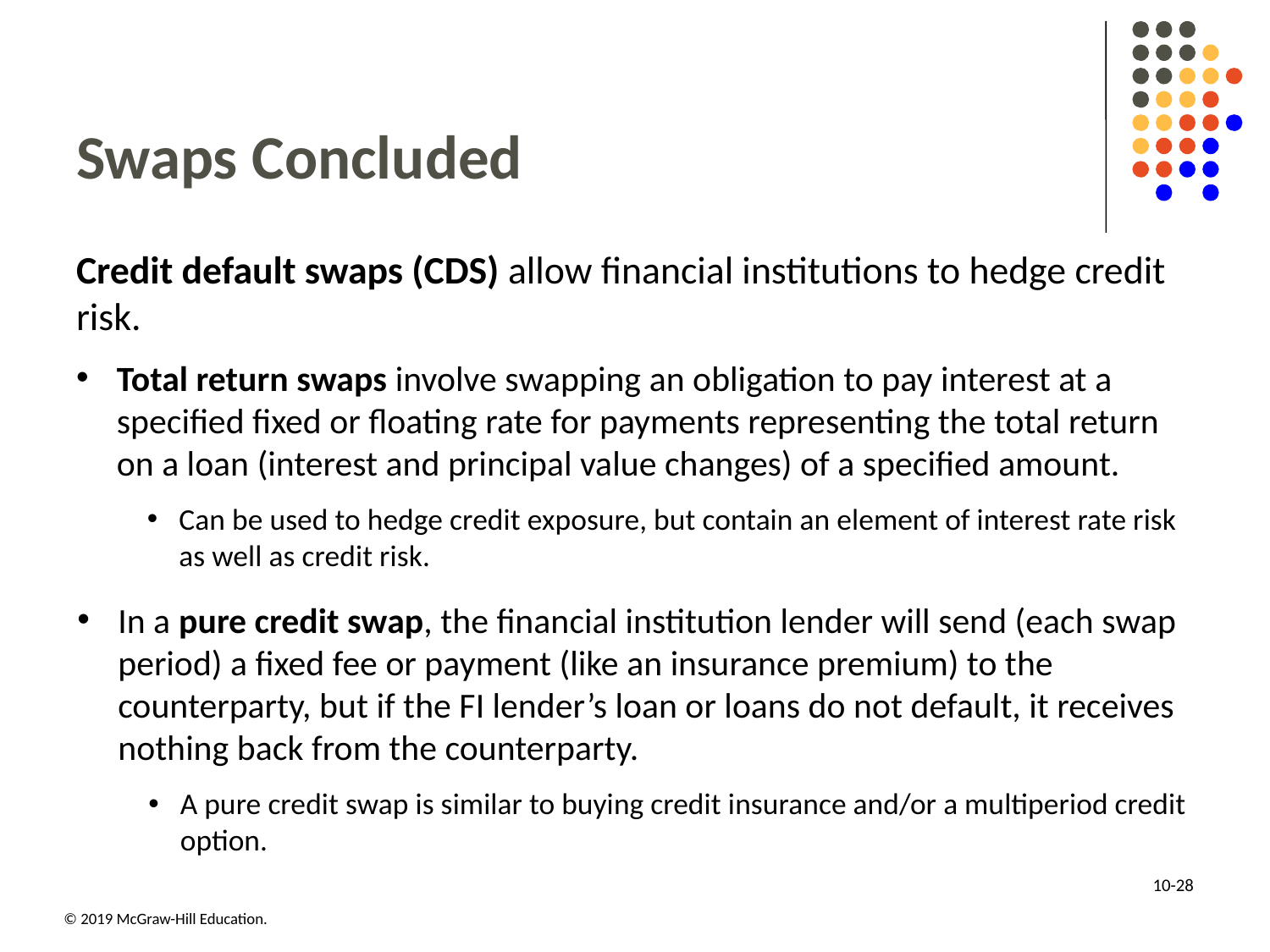

# Swaps Concluded
Credit default swaps (CDS) allow financial institutions to hedge credit risk.
Total return swaps involve swapping an obligation to pay interest at a specified fixed or floating rate for payments representing the total return on a loan (interest and principal value changes) of a specified amount.
Can be used to hedge credit exposure, but contain an element of interest rate risk as well as credit risk.
In a pure credit swap, the financial institution lender will send (each swap period) a fixed fee or payment (like an insurance premium) to the counterparty, but if the FI lender’s loan or loans do not default, it receives nothing back from the counterparty.
A pure credit swap is similar to buying credit insurance and/or a multiperiod credit option.
10-28